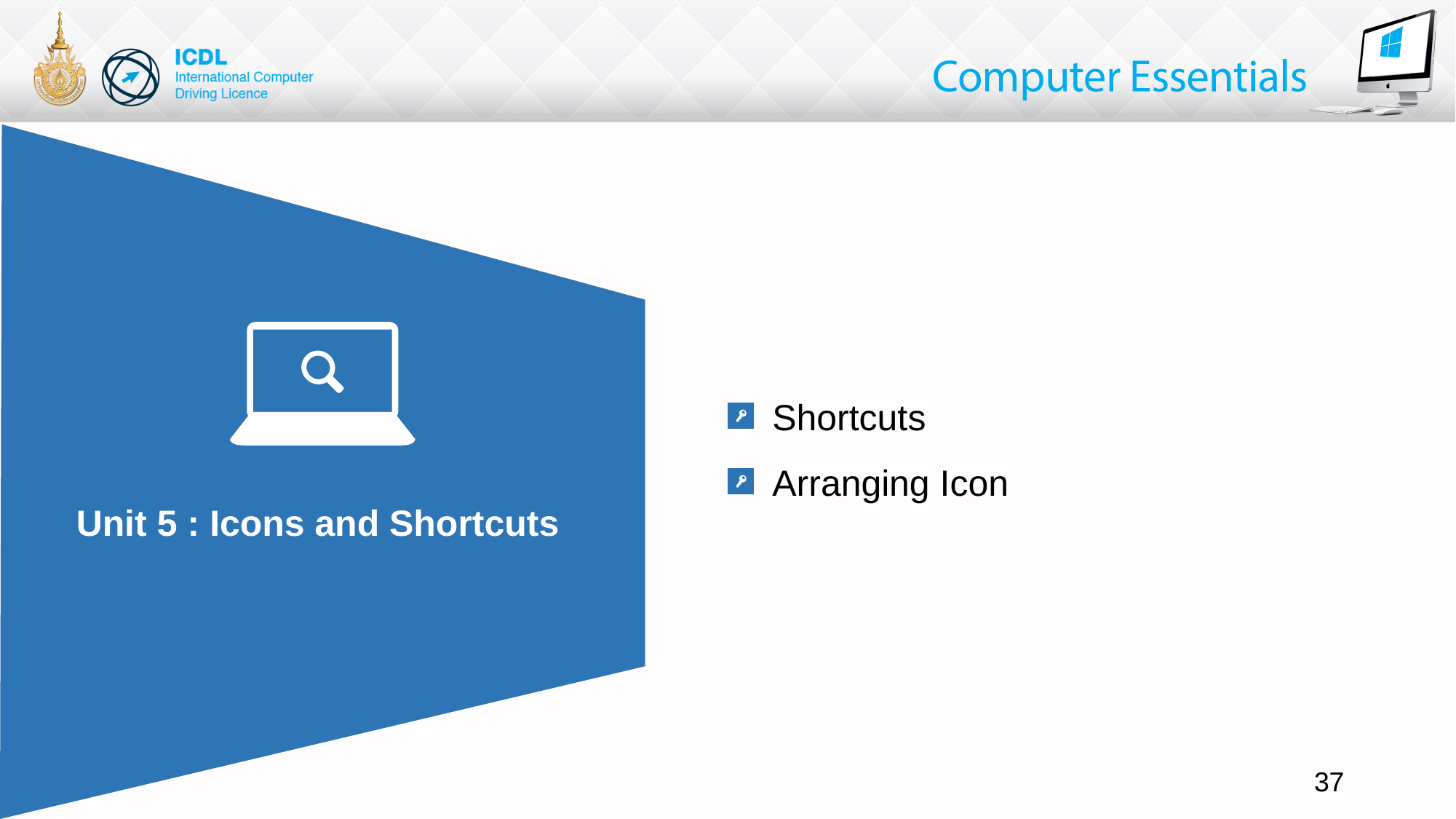

Shortcuts
 Arranging Icon
# Unit 5 : Icons and Shortcuts
37